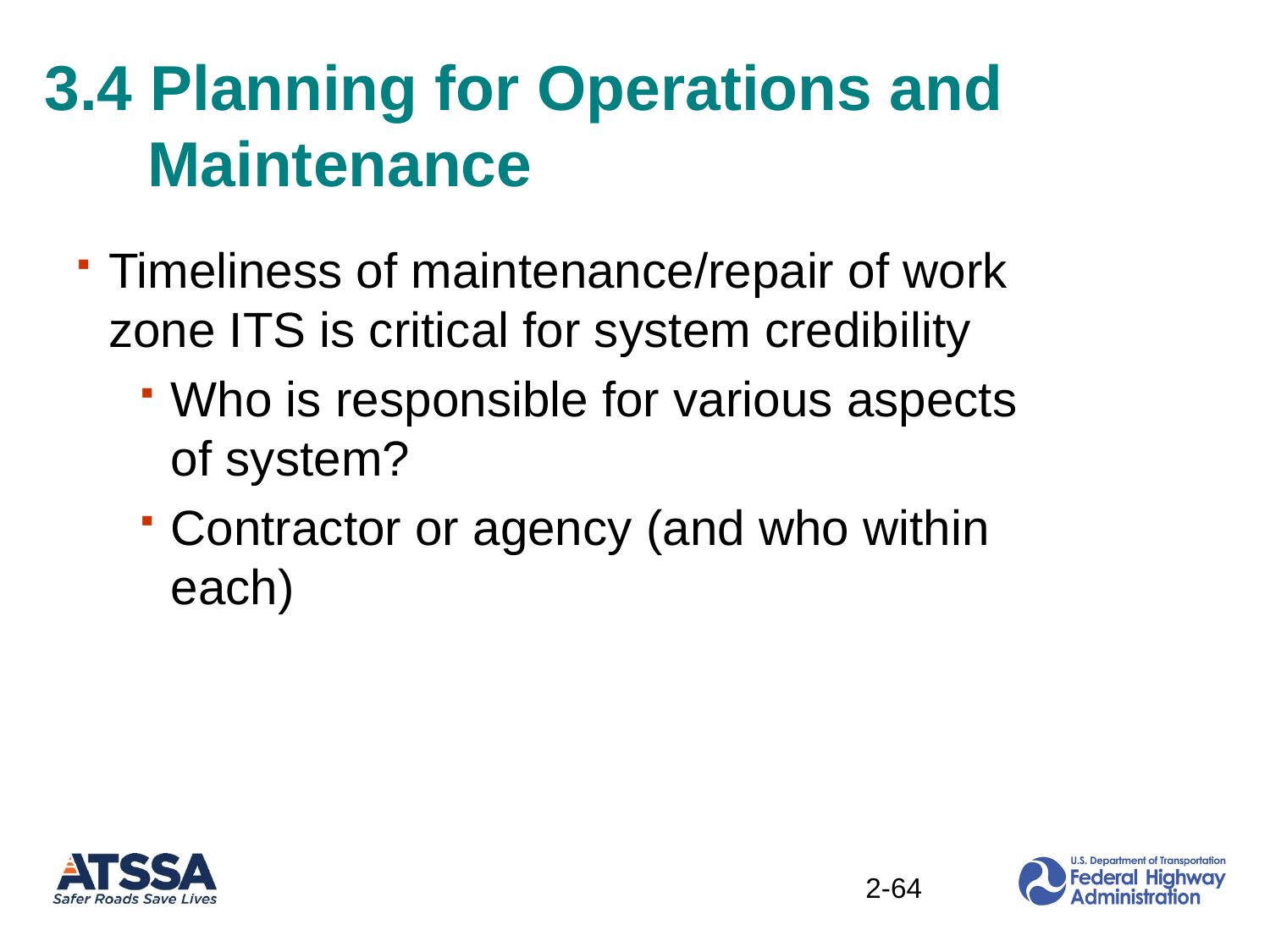

# 3.4 Planning for Operations and Maintenance
Timeliness of maintenance/repair of work zone ITS is critical for system credibility
Who is responsible for various aspects of system?
Contractor or agency (and who within each)